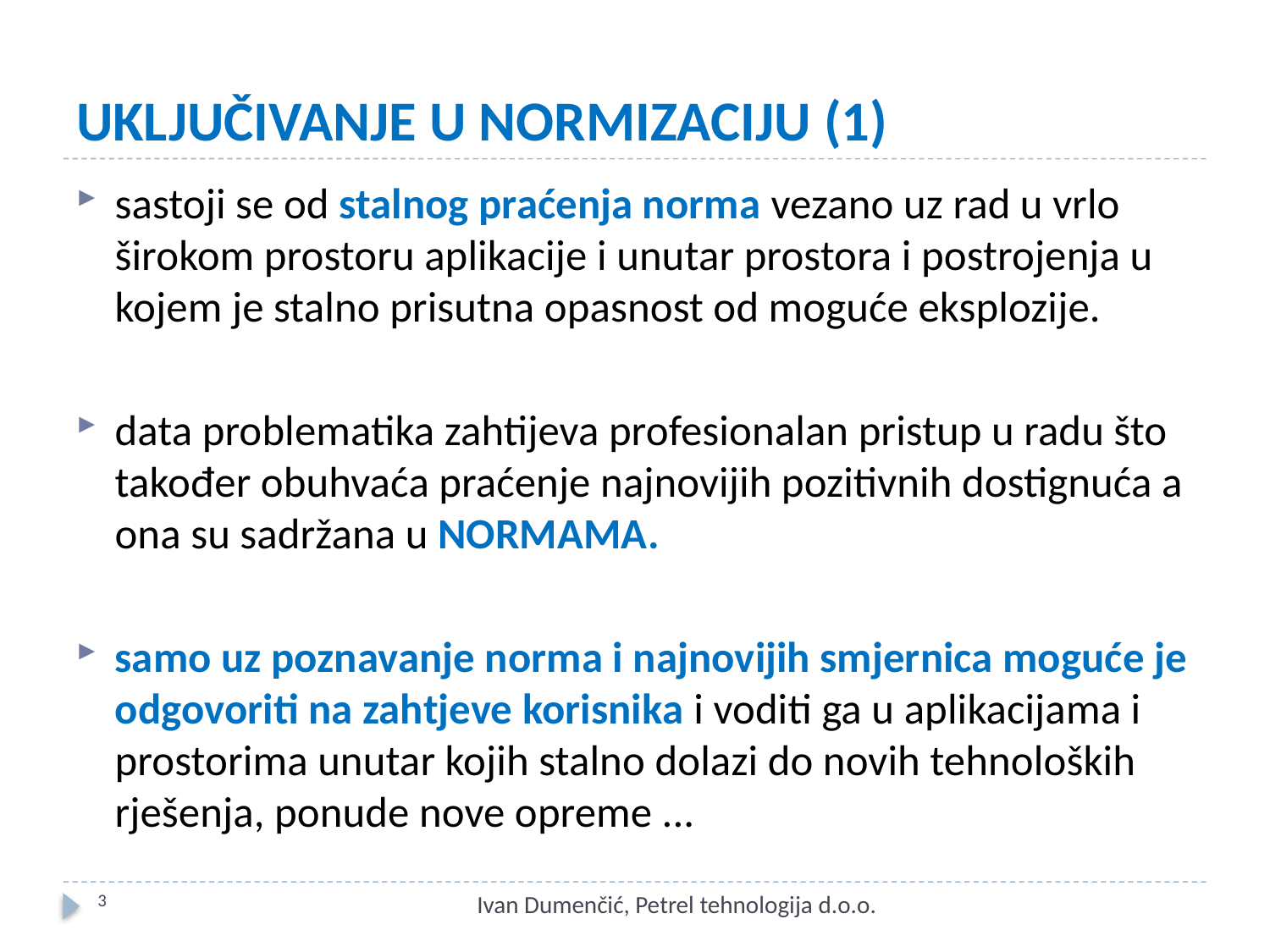

# UKLJUČIVANJE U NORMIZACIJU (1)
sastoji se od stalnog praćenja norma vezano uz rad u vrlo širokom prostoru aplikacije i unutar prostora i postrojenja u kojem je stalno prisutna opasnost od moguće eksplozije.

data problematika zahtijeva profesionalan pristup u radu što također obuhvaća praćenje najnovijih pozitivnih dostignuća a ona su sadržana u NORMAMA.

samo uz poznavanje norma i najnovijih smjernica moguće je odgovoriti na zahtjeve korisnika i voditi ga u aplikacijama i prostorima unutar kojih stalno dolazi do novih tehnoloških rješenja, ponude nove opreme ...

3
Ivan Dumenčić, Petrel tehnologija d.o.o.